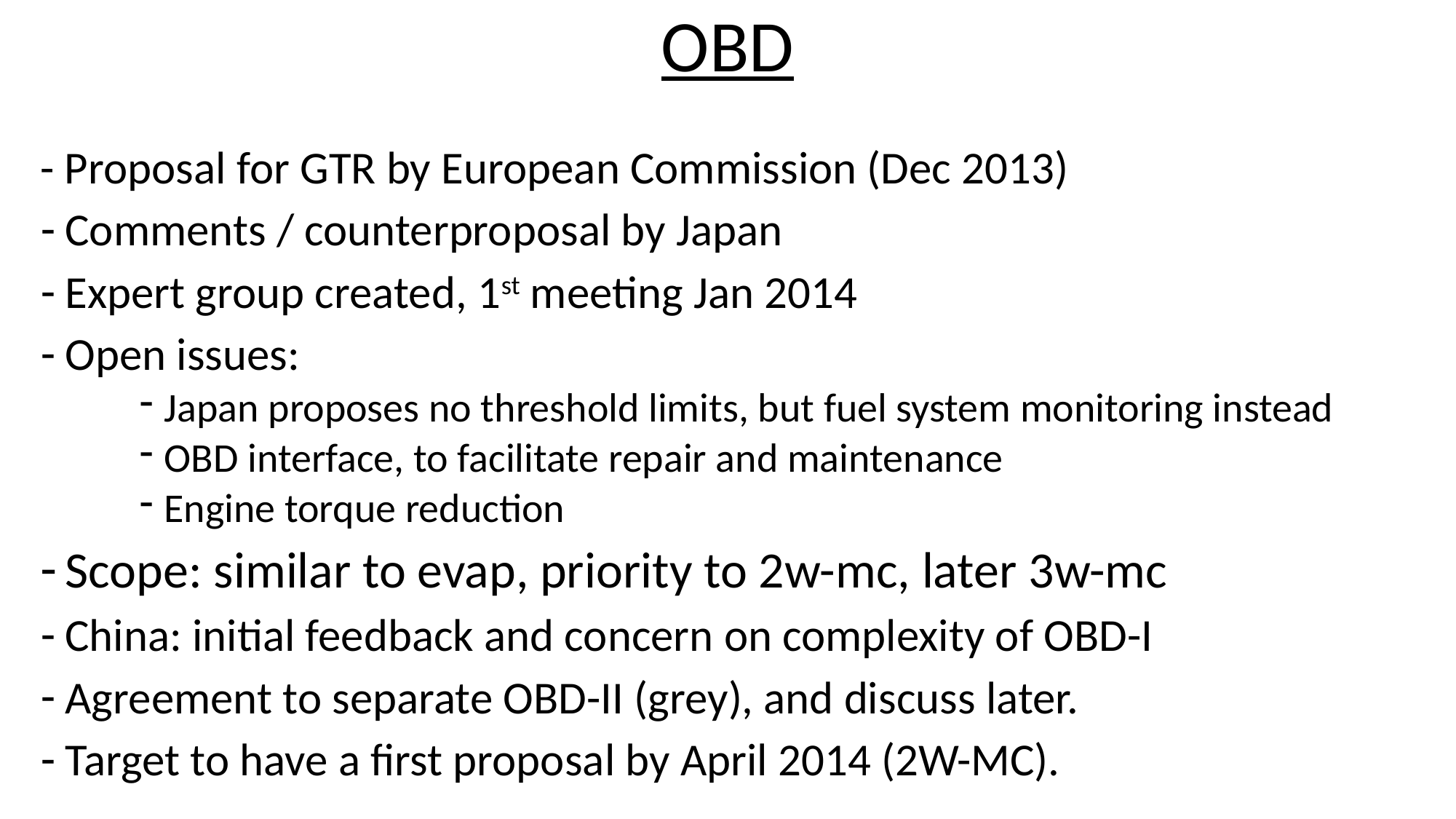

# OBD
- Proposal for GTR by European Commission (Dec 2013)
Comments / counterproposal by Japan
Expert group created, 1st meeting Jan 2014
Open issues:
Japan proposes no threshold limits, but fuel system monitoring instead
OBD interface, to facilitate repair and maintenance
Engine torque reduction
Scope: similar to evap, priority to 2w-mc, later 3w-mc
China: initial feedback and concern on complexity of OBD-I
Agreement to separate OBD-II (grey), and discuss later.
Target to have a first proposal by April 2014 (2W-MC).